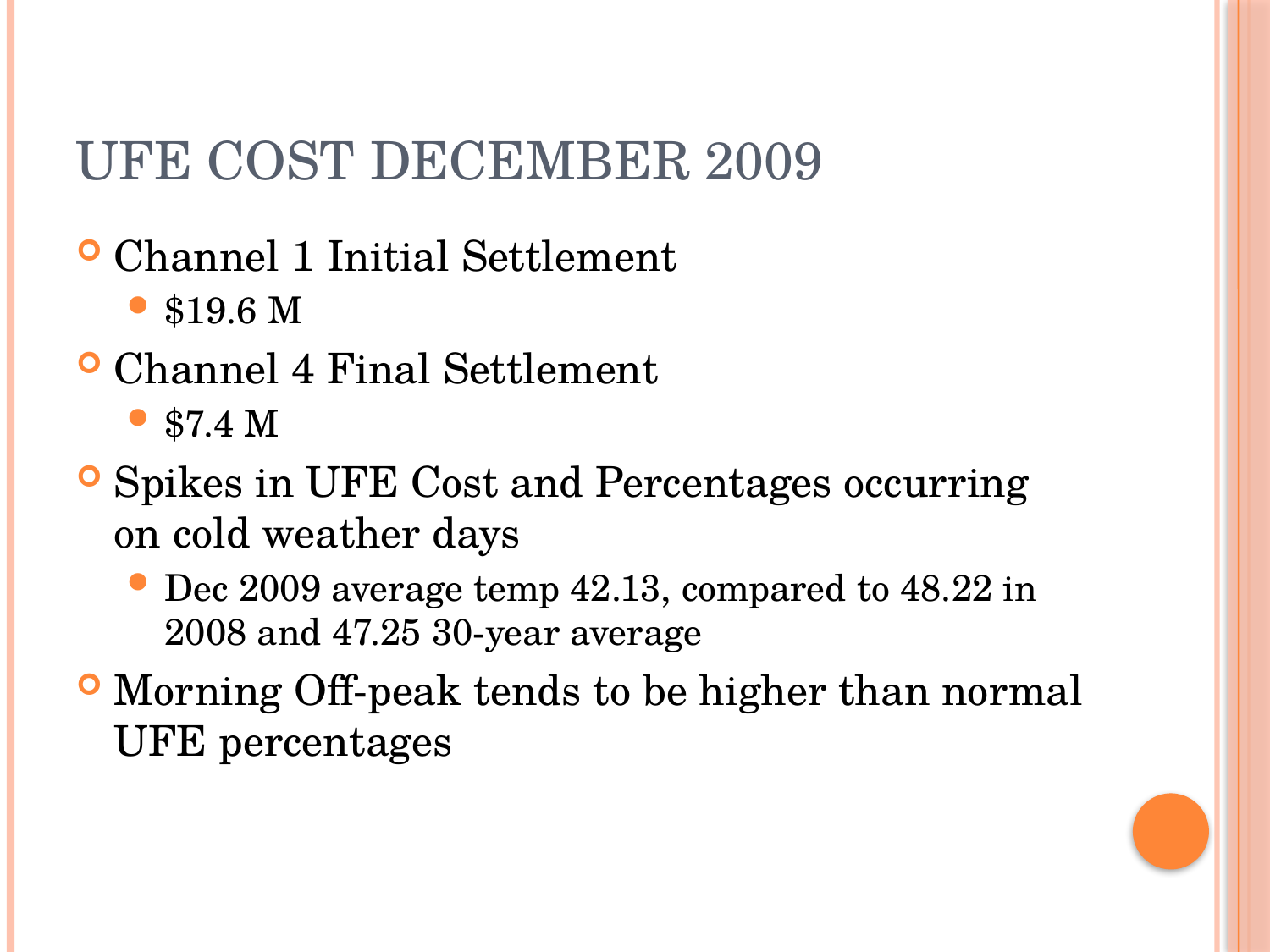

# UFE Cost December 2009
Channel 1 Initial Settlement
$19.6 M
Channel 4 Final Settlement
$7.4 M
Spikes in UFE Cost and Percentages occurring on cold weather days
Dec 2009 average temp 42.13, compared to 48.22 in 2008 and 47.25 30-year average
Morning Off-peak tends to be higher than normal UFE percentages